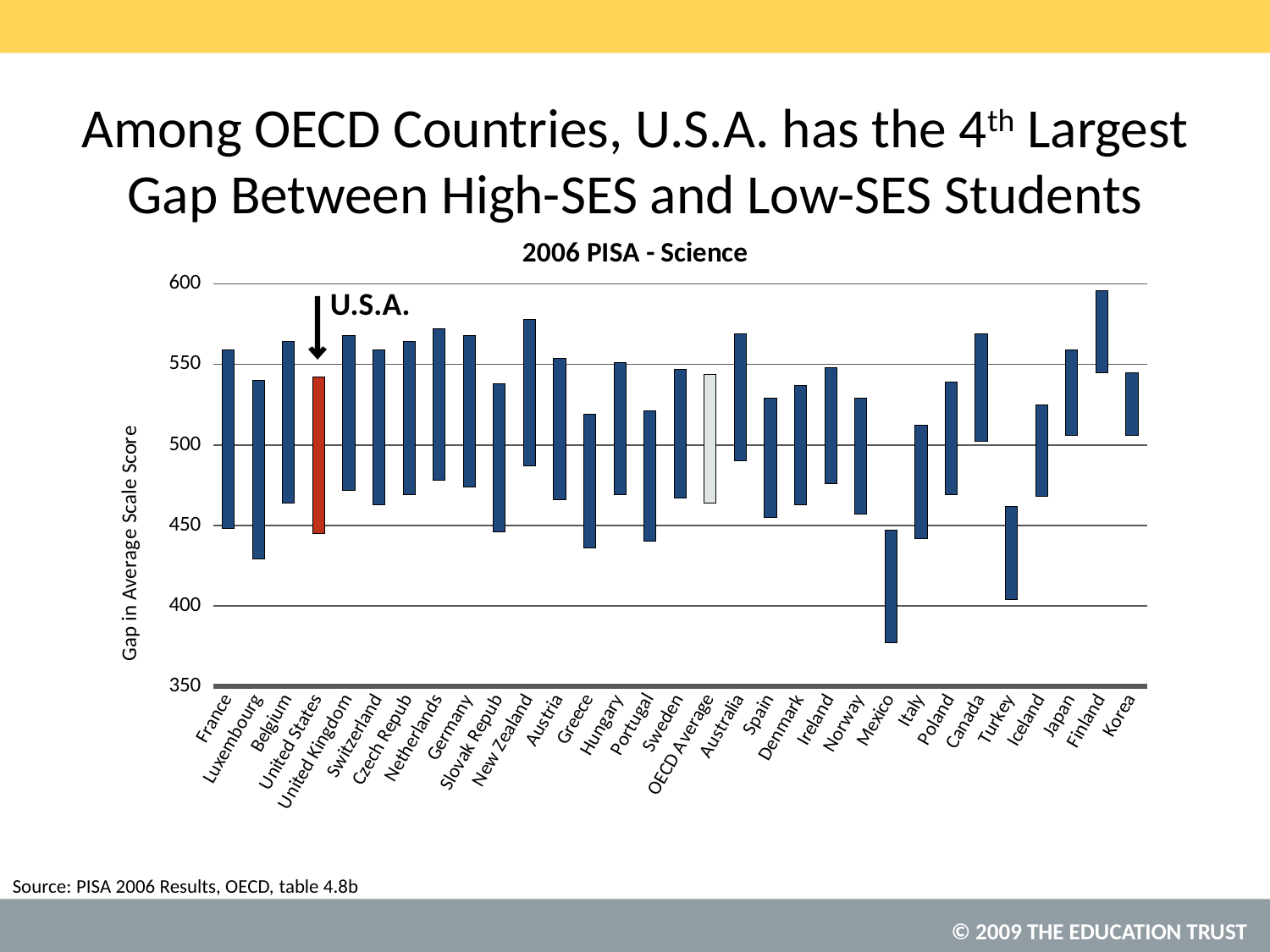

# Among OECD Countries, U.S.A. has the 4th Largest Gap Between High-SES and Low-SES Students

### Chart: 2006 PISA - Science

| Category | Score | Column1 |
|---|---|---|
| France | 448.0 | 111.0 |
| Luxembourg | 429.0 | 111.0 |
| Belgium | 464.0 | 100.0 |
| United States | 445.0 | 97.0 |
| United Kingdom | 472.0 | 96.0 |
| Switzerland | 463.0 | 96.0 |
| Czech Repub | 469.0 | 95.0 |
| Netherlands | 478.0 | 94.0 |
| Germany | 474.0 | 94.0 |
| Slovak Repub | 446.0 | 92.0 |
| New Zealand | 487.0 | 91.0 |
| Austria | 466.0 | 88.0 |
| Greece | 436.0 | 83.0 |
| Hungary | 469.0 | 82.0 |
| Portugal | 440.0 | 81.0 |
| Sweden | 467.0 | 80.0 |
| OECD Average | 464.0 | 80.0 |
| Australia | 490.0 | 79.0 |
| Spain | 455.0 | 74.0 |
| Denmark | 463.0 | 74.0 |
| Ireland | 476.0 | 72.0 |
| Norway | 457.0 | 72.0 |
| Mexico | 377.0 | 70.0 |
| Italy | 442.0 | 70.0 |
| Poland | 469.0 | 70.0 |
| Canada | 502.0 | 67.0 |
| Turkey | 404.0 | 58.0 |
| Iceland | 468.0 | 57.0 |
| Japan | 506.0 | 53.0 |
| Finland | 545.0 | 51.0 |
| Korea | 506.0 | 39.0 |
U.S.A.

PISA 2006 Results, OECD, table 4.8b